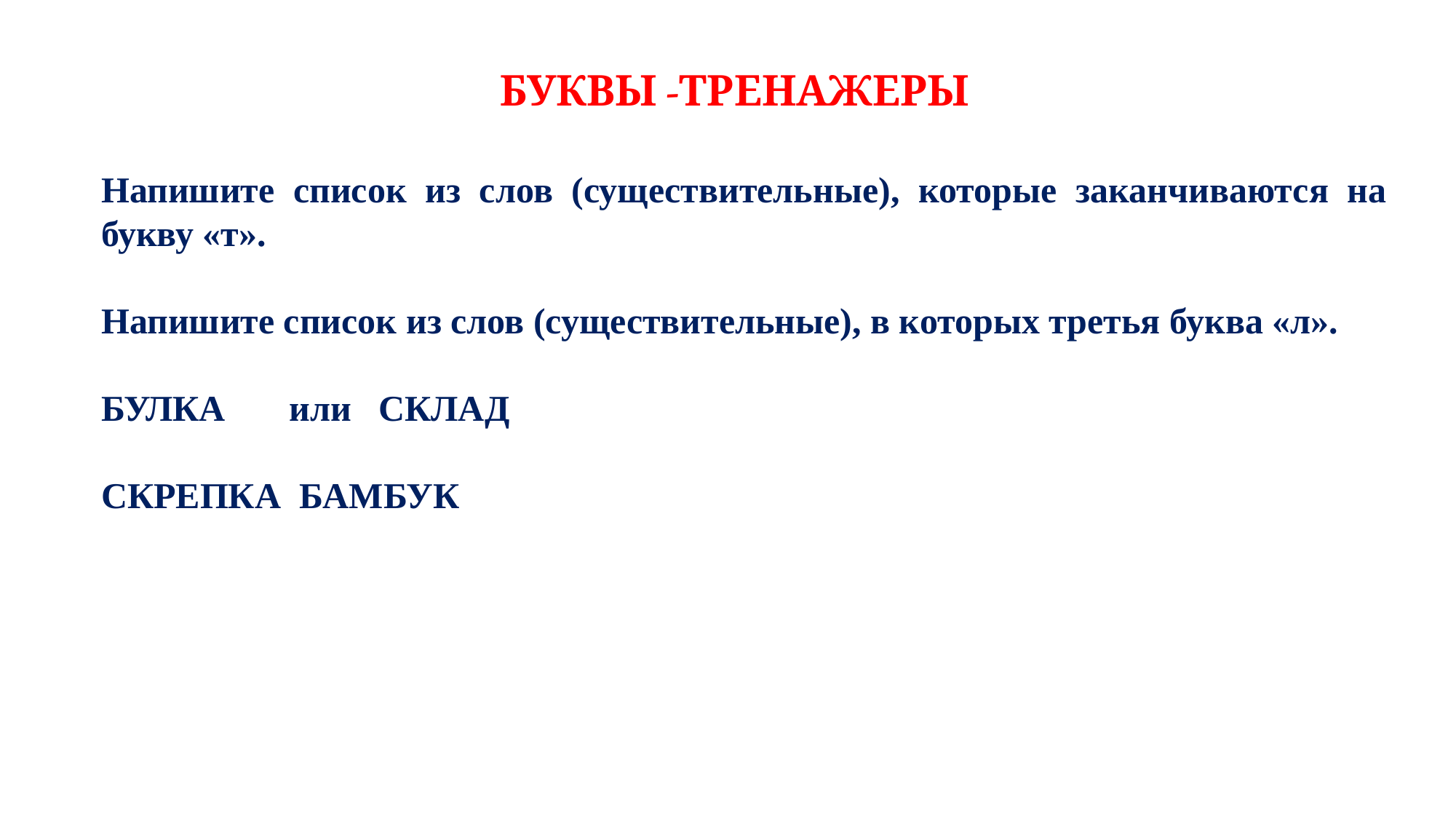

# БУКВЫ -ТРЕНАЖЕРЫ
Напишите список из слов (существительные), которые заканчиваются на букву «т».

Напишите список из слов (существительные), в которых третья буква «л».

БУЛКА       или   СКЛАД

СКРЕПКА  БАМБУК